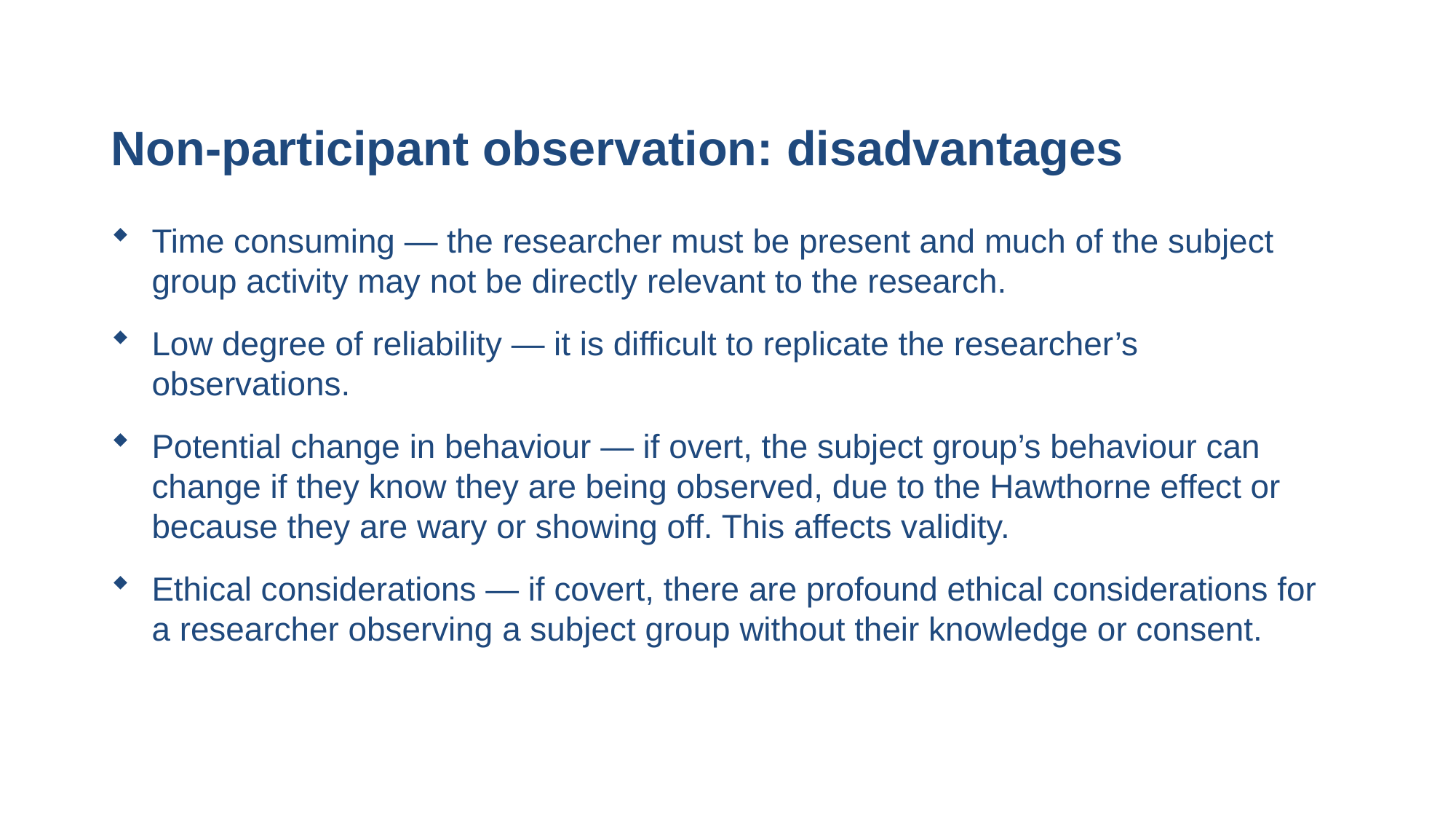

# Non-participant observation: disadvantages
Time consuming — the researcher must be present and much of the subject group activity may not be directly relevant to the research.
Low degree of reliability — it is difficult to replicate the researcher’s observations.
Potential change in behaviour — if overt, the subject group’s behaviour can change if they know they are being observed, due to the Hawthorne effect or because they are wary or showing off. This affects validity.
Ethical considerations — if covert, there are profound ethical considerations for a researcher observing a subject group without their knowledge or consent.